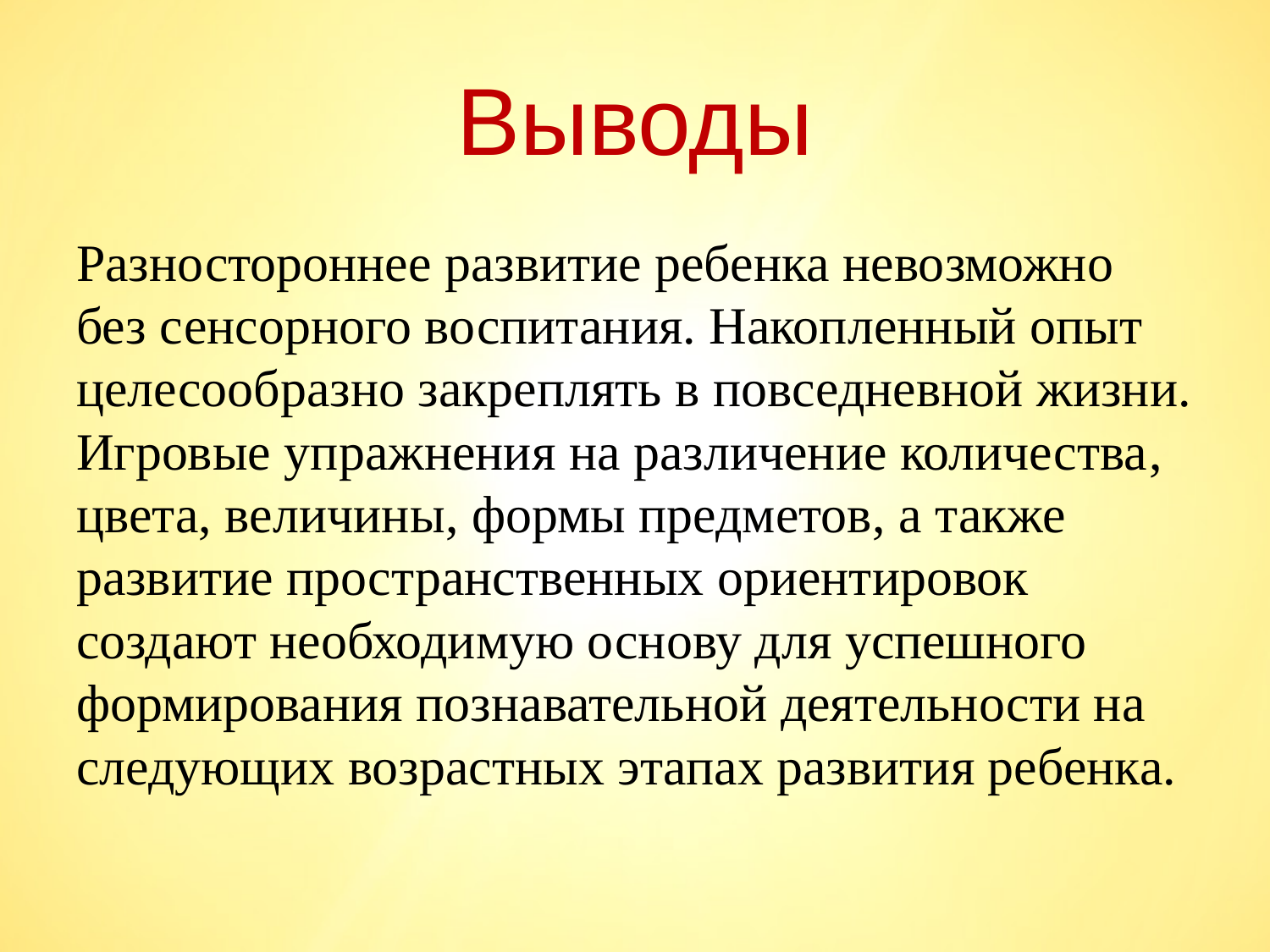

# Выводы
Разностороннее развитие ребенка невозможно без сенсорного воспитания. Накопленный опыт целесообразно закреплять в повседневной жизни. Игровые упражнения на различение количества, цвета, величины, формы предметов, а также развитие пространственных ориентировок создают необходимую основу для успешного формирования познавательной деятельности на следующих возрастных этапах развития ребенка.